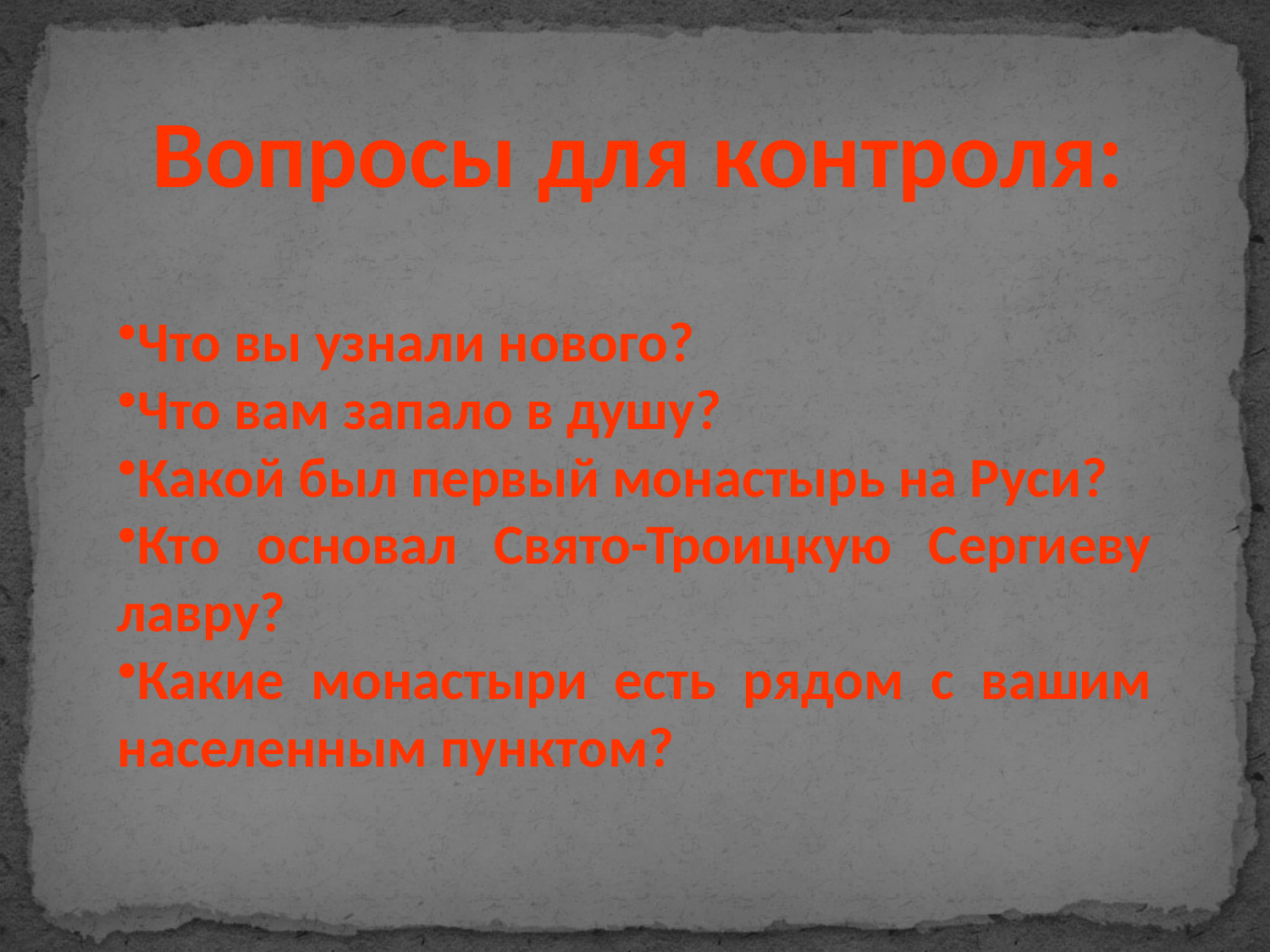

Вопросы для контроля:
Что вы узнали нового?
Что вам запало в душу?
Какой был первый монастырь на Руси?
Кто основал Свято-Троицкую Сергиеву лавру?
Какие монастыри есть рядом с вашим населенным пунктом?